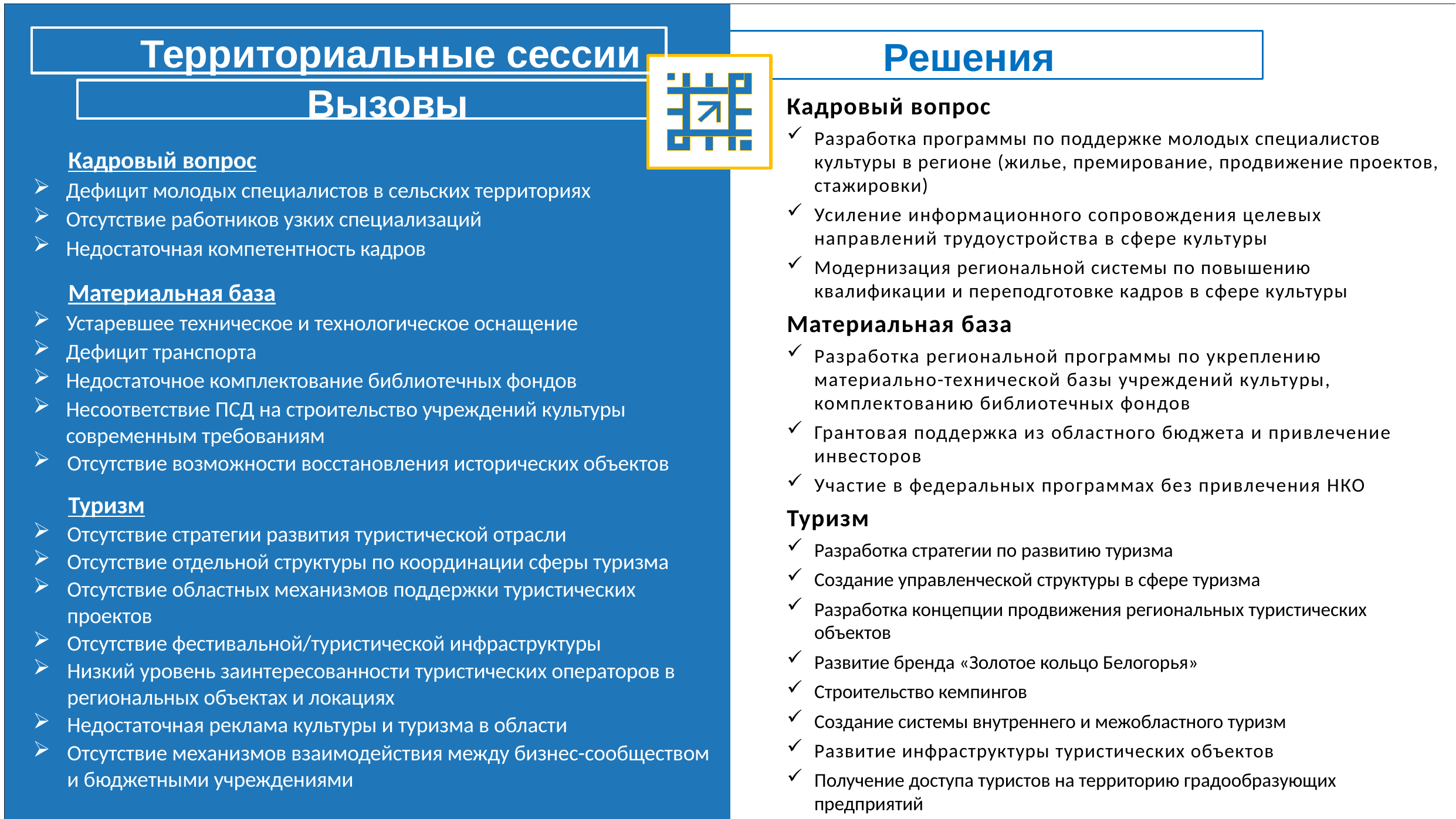

Территориальные сессии

Решения

# Вызовы

Кадровый вопрос
Разработка программы по поддержке молодых специалистов культуры в регионе (жилье, премирование, продвижение проектов, стажировки)
Усиление информационного сопровождения целевых направлений трудоустройства в сфере культуры
Модернизация региональной системы по повышению квалификации и переподготовке кадров в сфере культуры
Материальная база
Разработка региональной программы по укреплению материально-технической базы учреждений культуры, комплектованию библиотечных фондов
Грантовая поддержка из областного бюджета и привлечение инвесторов
Участие в федеральных программах без привлечения НКО
Туризм
Разработка стратегии по развитию туризма
Создание управленческой структуры в сфере туризма
Разработка концепции продвижения региональных туристических объектов
Развитие бренда «Золотое кольцо Белогорья»
Строительство кемпингов
Создание системы внутреннего и межобластного туризм
Развитие инфраструктуры туристических объектов
Получение доступа туристов на территорию градообразующих предприятий
	Кадровый вопрос
Дефицит молодых специалистов в сельских территориях
Отсутствие работников узких специализаций
Недостаточная компетентность кадров

	Материальная база
Устаревшее техническое и технологическое оснащение
Дефицит транспорта
Недостаточное комплектование библиотечных фондов
Несоответствие ПСД на строительство учреждений культуры современным требованиям
Отсутствие возможности восстановления исторических объектов

	Туризм
Отсутствие стратегии развития туристической отрасли
Отсутствие отдельной структуры по координации сферы туризма
Отсутствие областных механизмов поддержки туристических проектов
Отсутствие фестивальной/туристической инфраструктуры
Низкий уровень заинтересованности туристических операторов в региональных объектах и локациях
Недостаточная реклама культуры и туризма в области
Отсутствие механизмов взаимодействия между бизнес-сообществом и бюджетными учреждениями